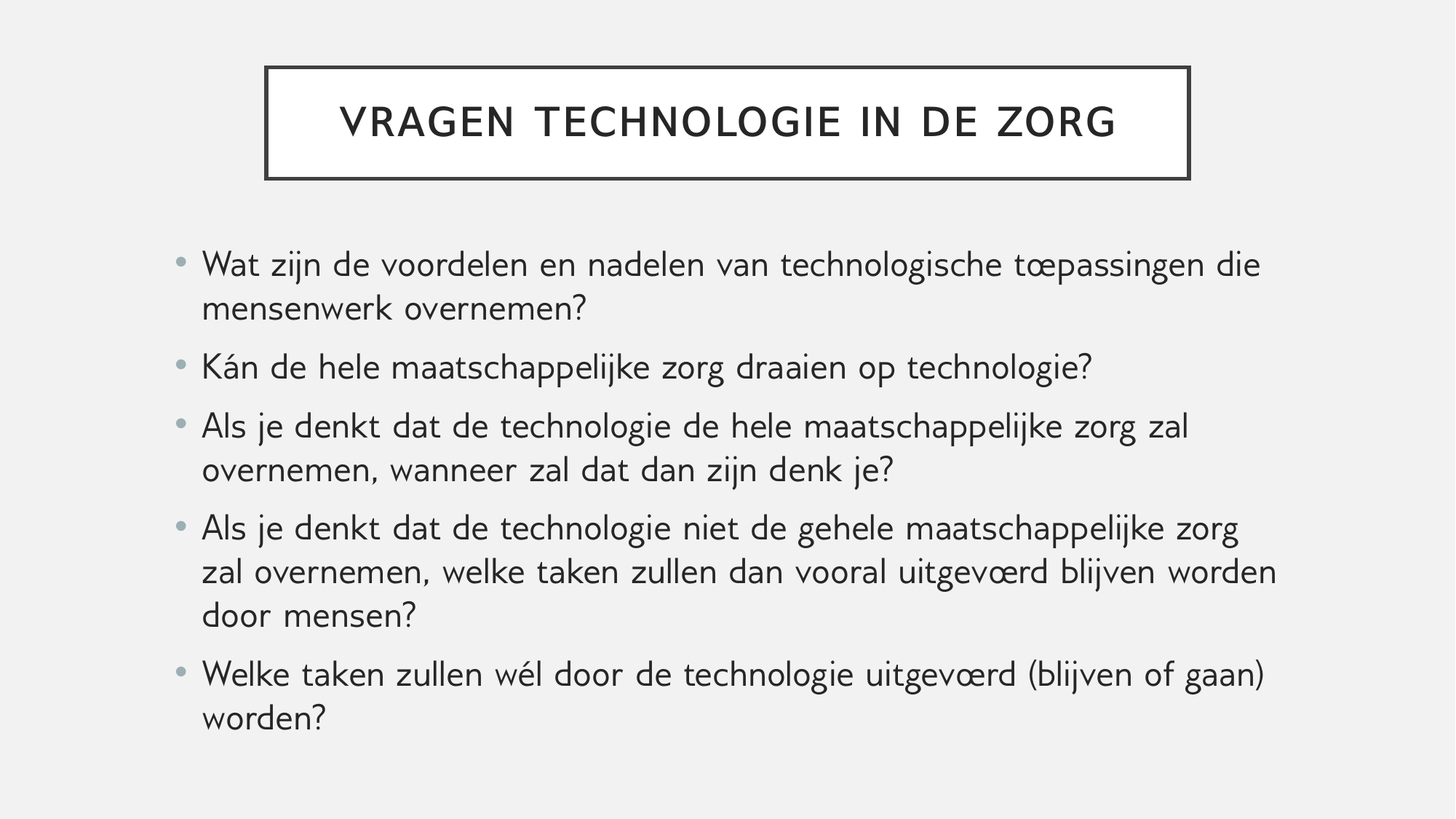

# Vragen Technologie in de zorg
Wat zijn de voordelen en nadelen van technologische toepassingen die mensenwerk overnemen?
Kán de hele maatschappelijke zorg draaien op technologie?
Als je denkt dat de technologie de hele maatschappelijke zorg zal overnemen, wanneer zal dat dan zijn denk je?
Als je denkt dat de technologie niet de gehele maatschappelijke zorg zal overnemen, welke taken zullen dan vooral uitgevoerd blijven worden door mensen?
Welke taken zullen wél door de technologie uitgevoerd (blijven of gaan) worden?